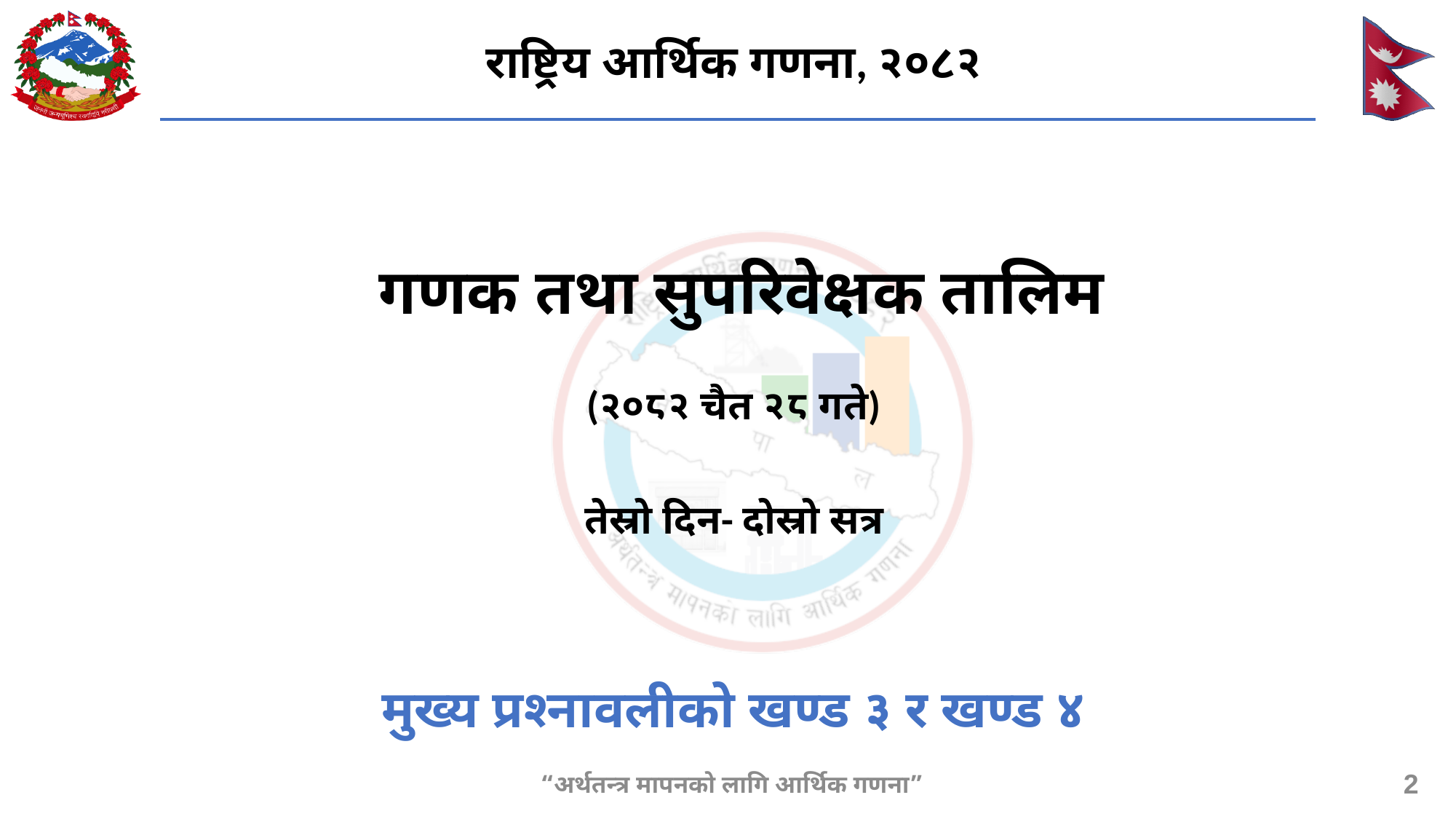

राष्ट्रिय आर्थिक गणना, २०८२

  गणक तथा सुपरिवेक्षक तालिम
(२०८२ चैत २८ गते)

तेस्रो दिन- दोस्रो सत्र

मुख्य प्रश्नावलीको खण्ड ३ र खण्ड ४

“अर्थतन्त्र मापनको लागि आर्थिक गणना”
2